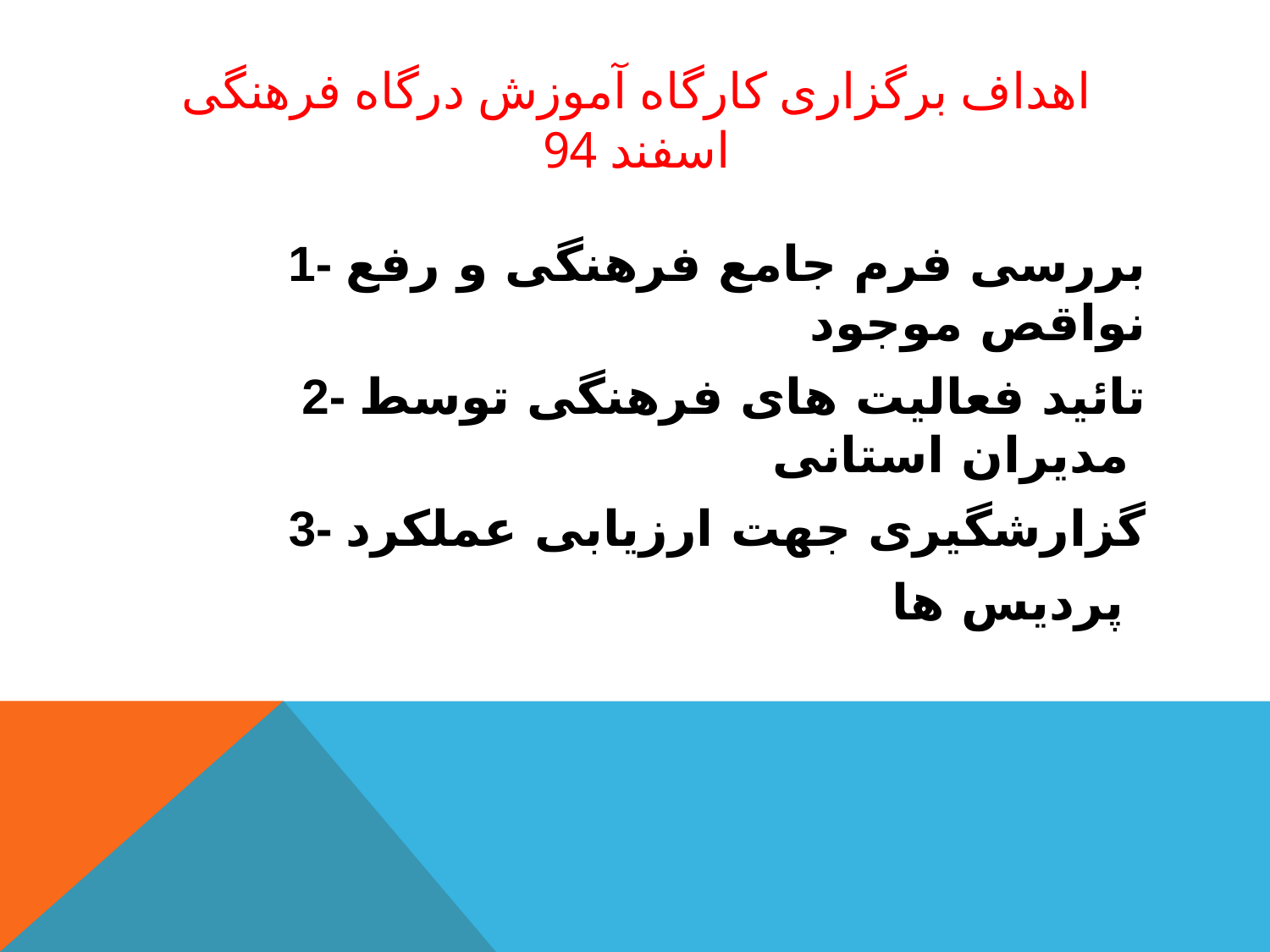

# اهداف برگزاری کارگاه آموزش درگاه فرهنگی اسفند 94

1- بررسی فرم جامع فرهنگی و رفع نواقص موجود
2- تائید فعالیت های فرهنگی توسط مدیران استانی
3- گزارشگیری جهت ارزیابی عملکرد پردیس ها